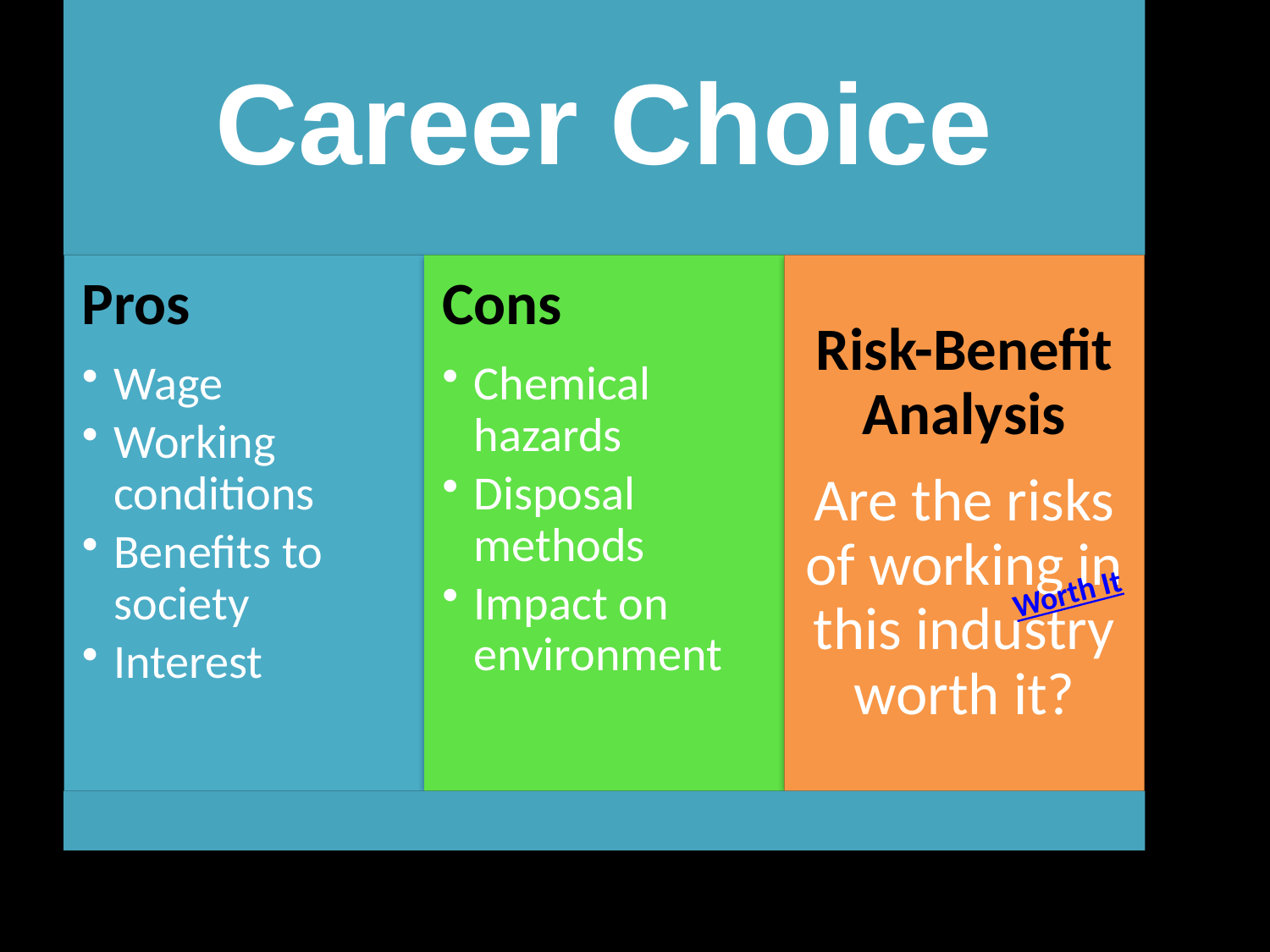

Career Choice
Pros
Wage
Working conditions
Benefits to society
Interest
Cons
Chemical hazards
Disposal methods
Impact on environment
Risk-Benefit Analysis
Are the risks of working in this industry worth it?
Worth It